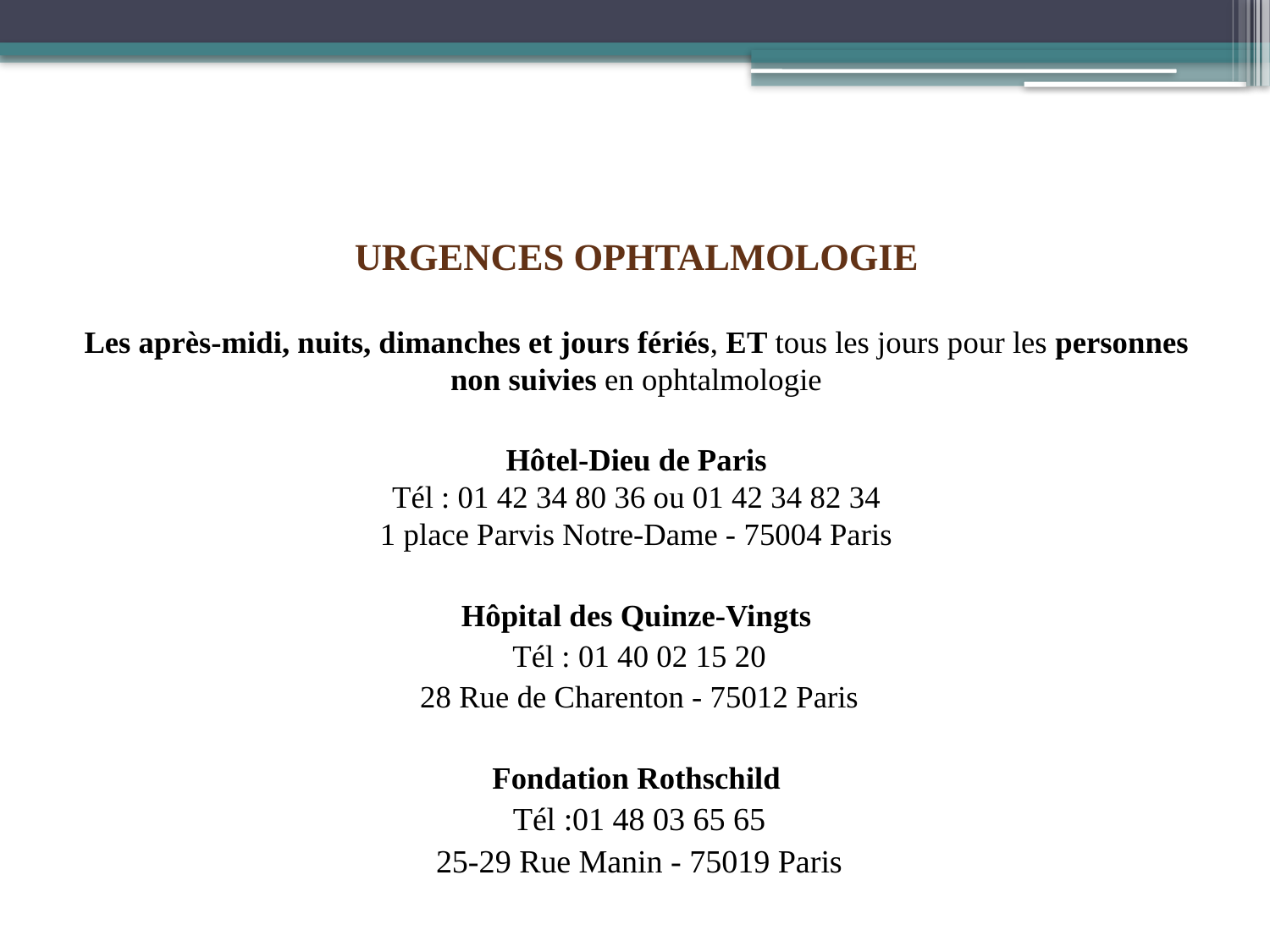

URGENCES OPHTALMOLOGIE

Les après-midi, nuits, dimanches et jours fériés, ET tous les jours pour les personnes non suivies en ophtalmologie

Hôtel-Dieu de Paris
Tél : 01 42 34 80 36 ou 01 42 34 82 34
1 place Parvis Notre-Dame - 75004 Paris

Hôpital des Quinze-Vingts
Tél : 01 40 02 15 20
28 Rue de Charenton - 75012 Paris

Fondation Rothschild
Tél :01 48 03 65 65
25-29 Rue Manin - 75019 Paris